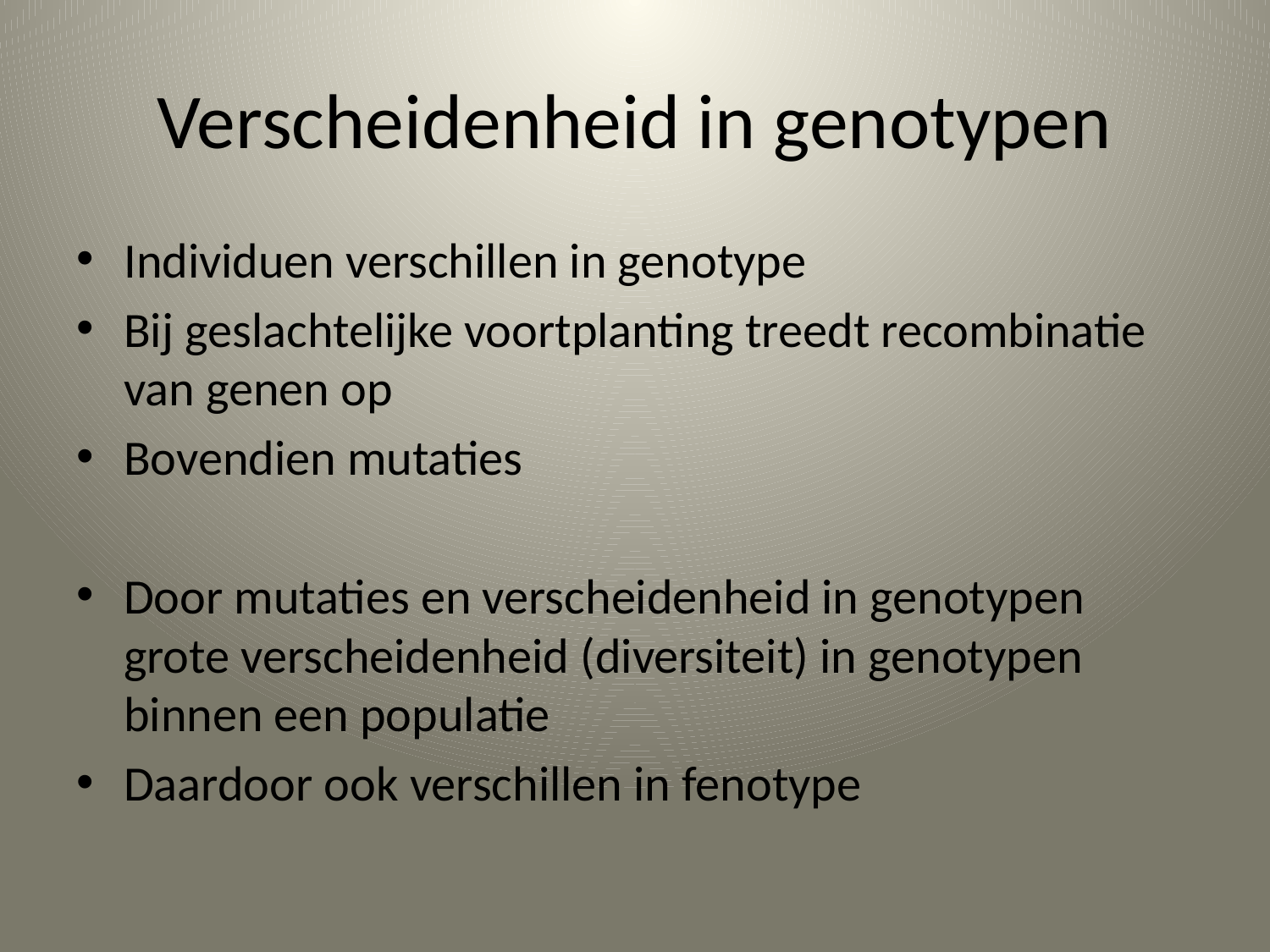

# Verscheidenheid in genotypen
Individuen verschillen in genotype
Bij geslachtelijke voortplanting treedt recombinatie van genen op
Bovendien mutaties

Door mutaties en verscheidenheid in genotypen grote verscheidenheid (diversiteit) in genotypen binnen een populatie
Daardoor ook verschillen in fenotype